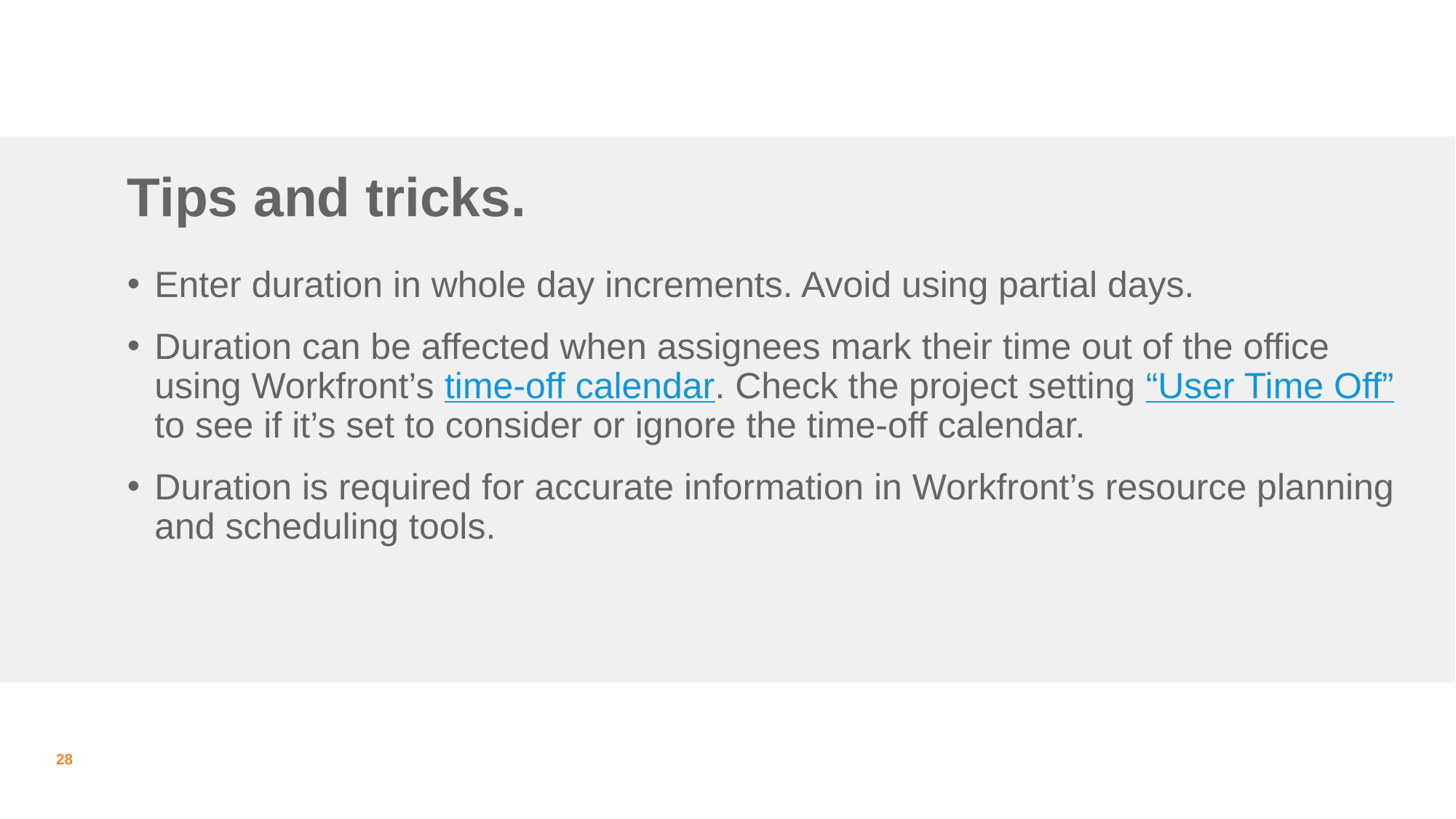

# Tips and tricks.
Enter duration in whole day increments. Avoid using partial days.
Duration can be affected when assignees mark their time out of the office using Workfront’s time-off calendar. Check the project setting “User Time Off” to see if it’s set to consider or ignore the time-off calendar.
Duration is required for accurate information in Workfront’s resource planning and scheduling tools.